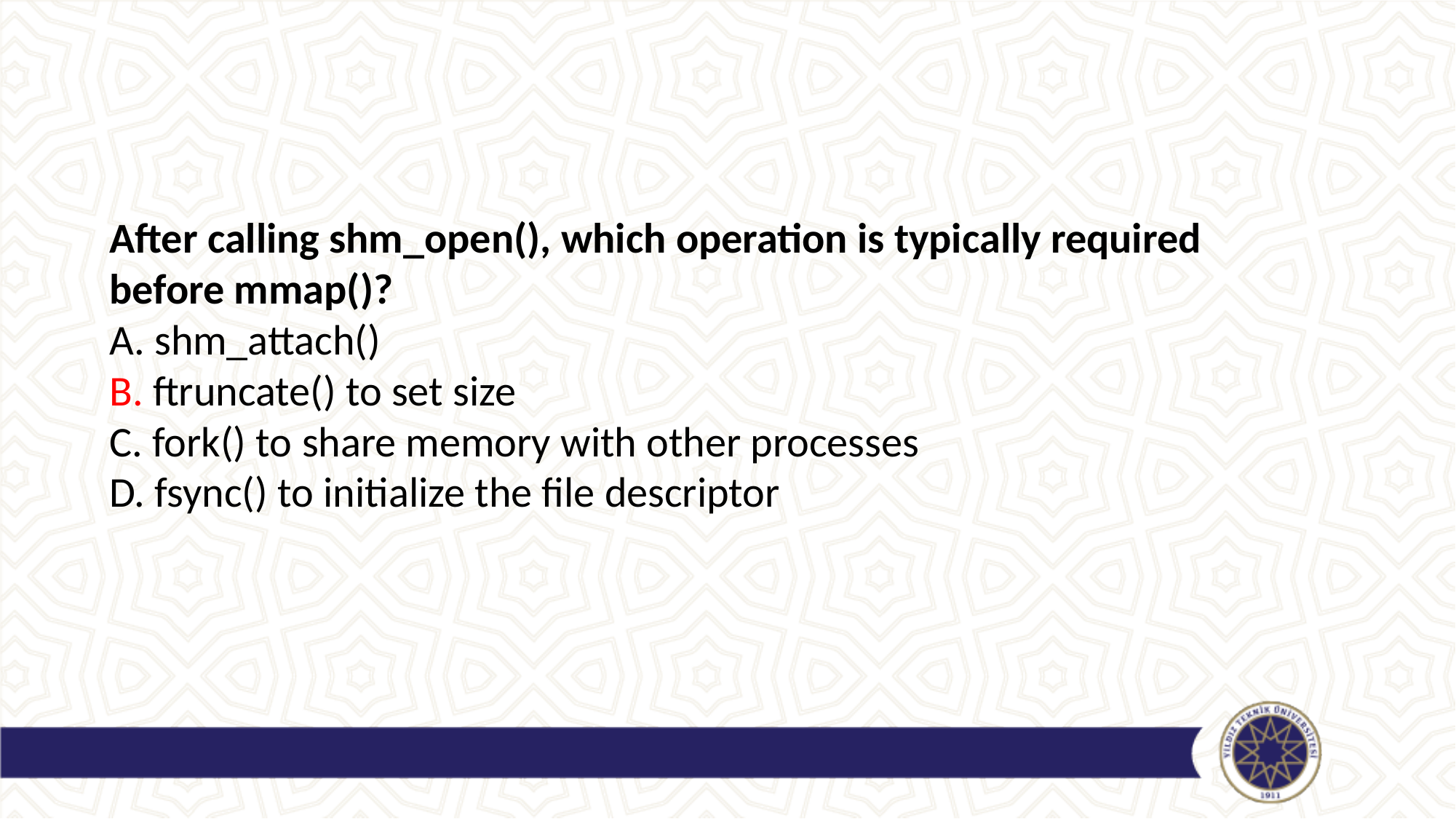

#
After calling shm_open(), which operation is typically required before mmap()?
A. shm_attach()
B. ftruncate() to set size
C. fork() to share memory with other processes
D. fsync() to initialize the file descriptor